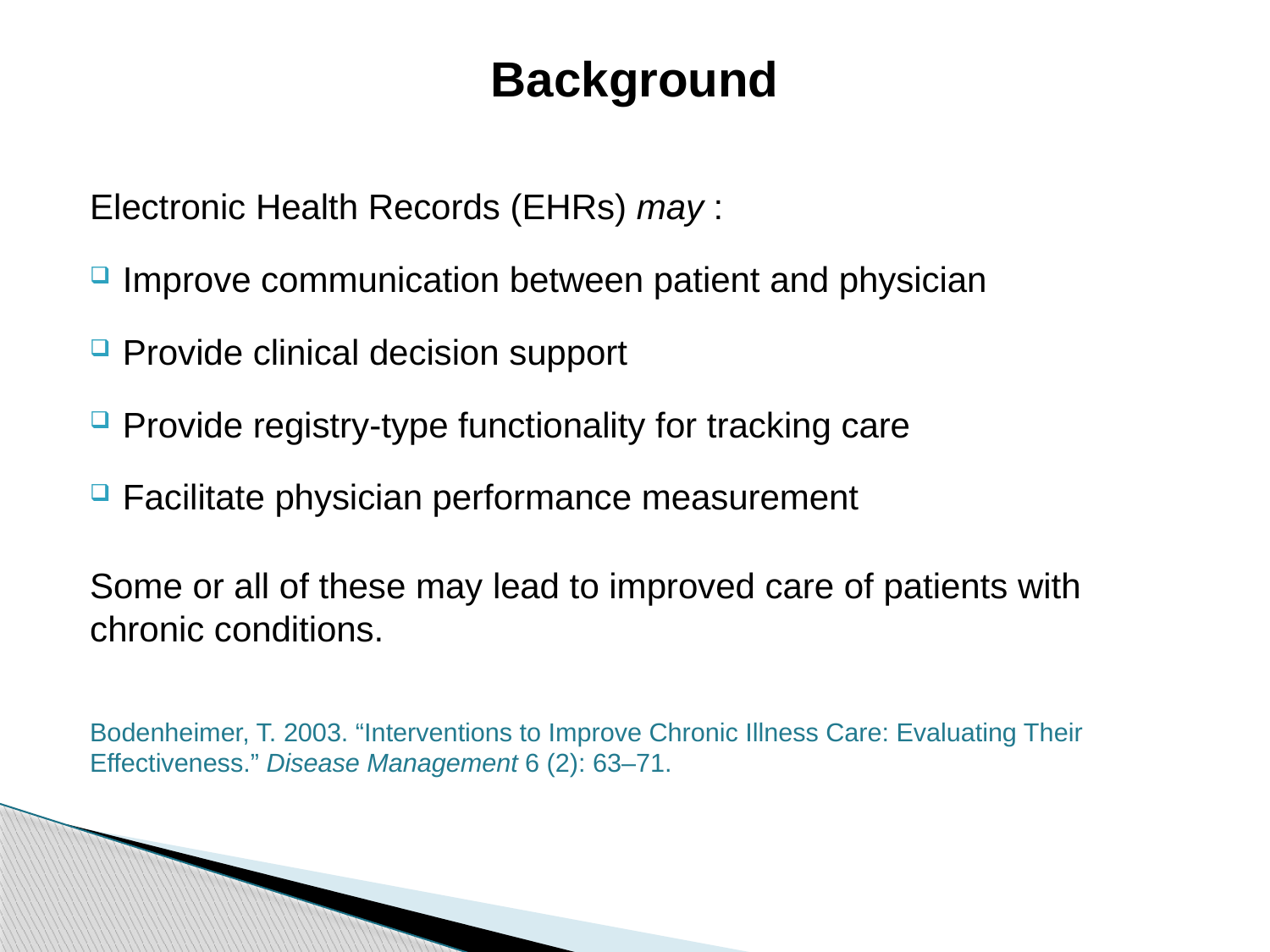

# Background
Electronic Health Records (EHRs) may :
Improve communication between patient and physician
Provide clinical decision support
Provide registry-type functionality for tracking care
Facilitate physician performance measurement

Some or all of these may lead to improved care of patients with chronic conditions.

Bodenheimer, T. 2003. “Interventions to Improve Chronic Illness Care: Evaluating Their Effectiveness.” Disease Management 6 (2): 63–71.